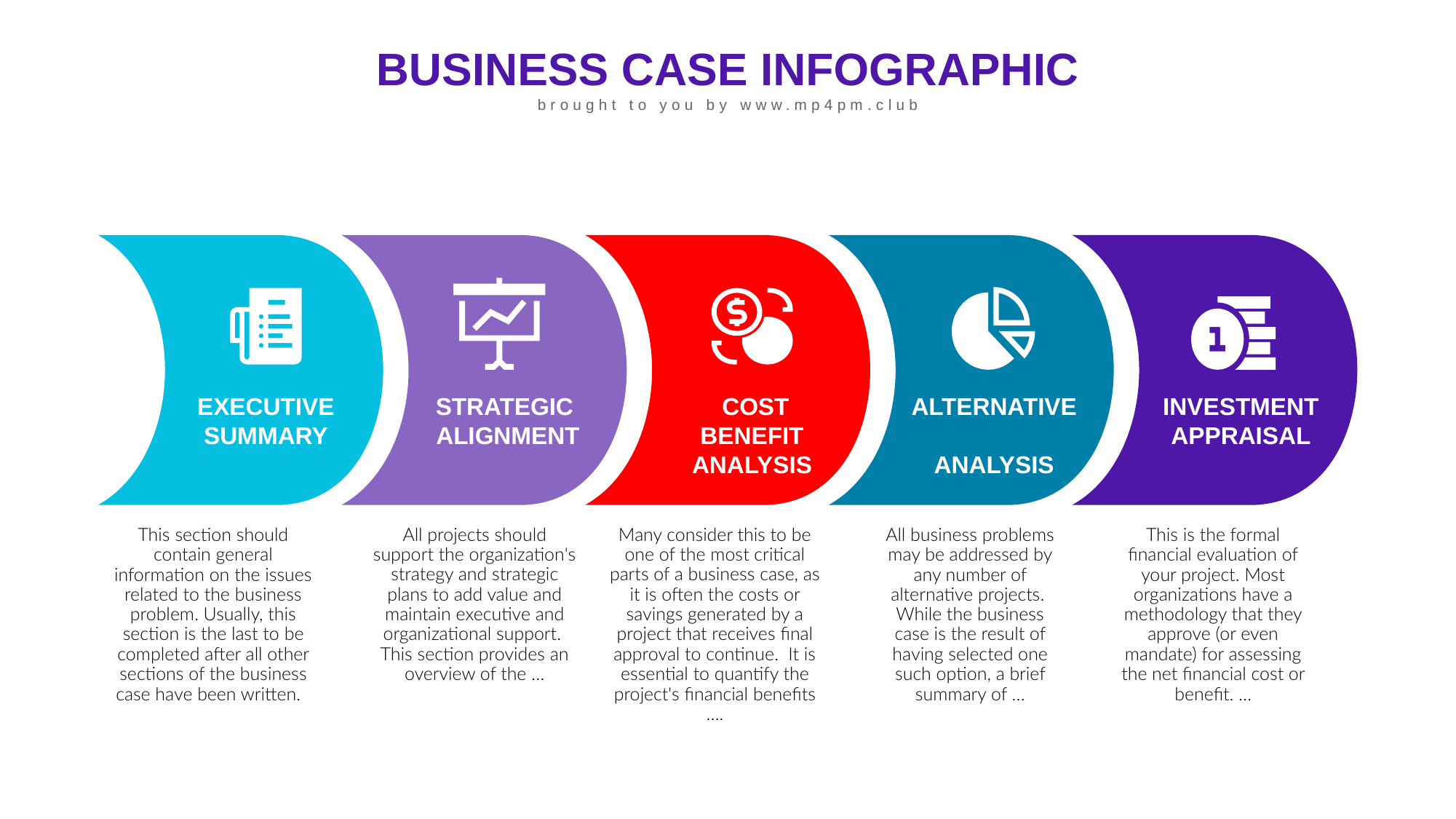

BUSINESS CASE INFOGRAPHIC
brought to you by www.mp4pm.club

EXECUTIVE SUMMARY
INVESTMENT APPRAISAL
STRATEGIC
ALIGNMENT

 COST BENEFIT ANALYSIS
ALTERNATIVE
ANALYSIS
Many consider this to be one of the most critical parts of a business case, as it is often the costs or savings generated by a project that receives final approval to continue.  It is essential to quantify the project's financial benefits ….
This section should contain general information on the issues related to the business problem. Usually, this section is the last to be completed after all other sections of the business case have been written.
All projects should support the organization's strategy and strategic plans to add value and maintain executive and organizational support.  This section provides an overview of the …
All business problems may be addressed by any number of alternative projects.  While the business case is the result of having selected one such option, a brief summary of …
This is the formal financial evaluation of your project. Most organizations have a methodology that they approve (or even mandate) for assessing the net financial cost or benefit. …